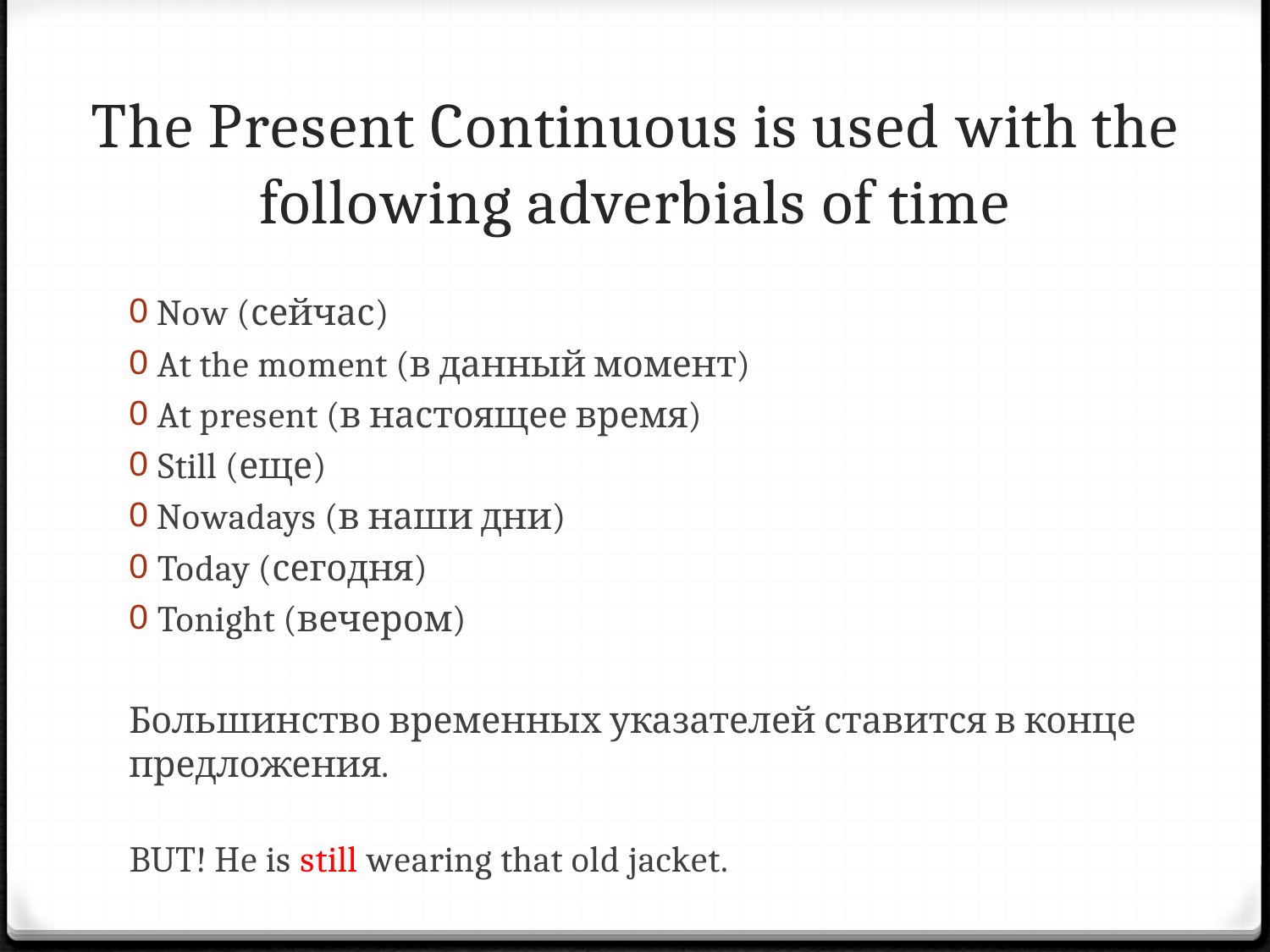

# The Present Continuous is used with the following adverbials of time
Now (сейчас)
At the moment (в данный момент)
At present (в настоящее время)
Still (еще)
Nowadays (в наши дни)
Today (сегодня)
Tonight (вечером)

Большинство временных указателей ставится в конце предложения.

BUT! He is still wearing that old jacket.